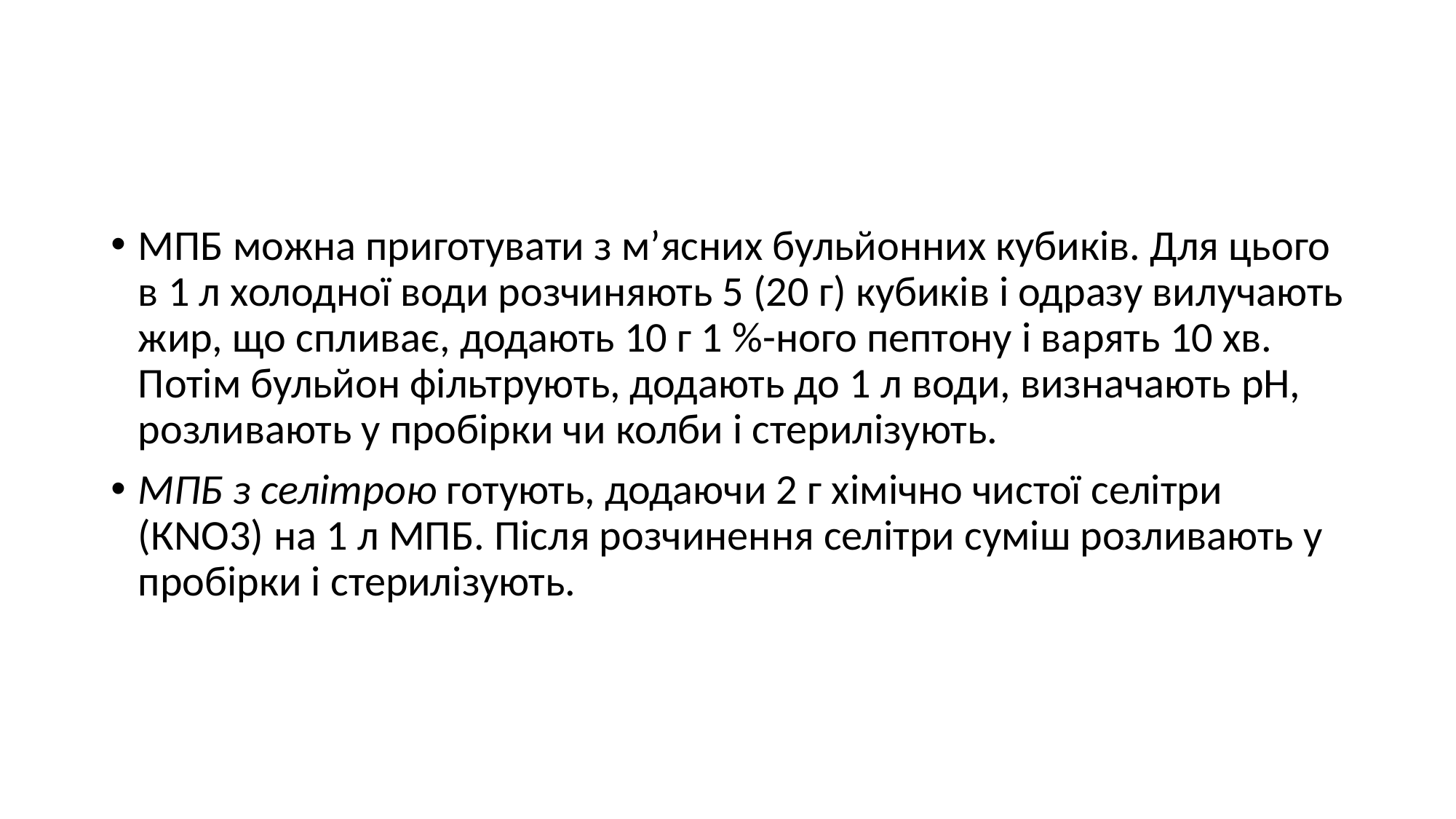

#
МПБ можна приготувати з м’ясних бульйонних кубиків. Для цього в 1 л холодної води розчиняють 5 (20 г) кубиків і одразу вилучають жир, що спливає, додають 10 г 1 %-ного пептону і варять 10 хв. Потім бульйон фільтрують, додають до 1 л води, визначають pH, розливають у пробірки чи колби і стерилізують.
МПБ з селітрою готують, додаючи 2 г хімічно чистої селітри (КNO3) на 1 л МПБ. Після розчинення селітри суміш розливають у пробірки і стерилізують.